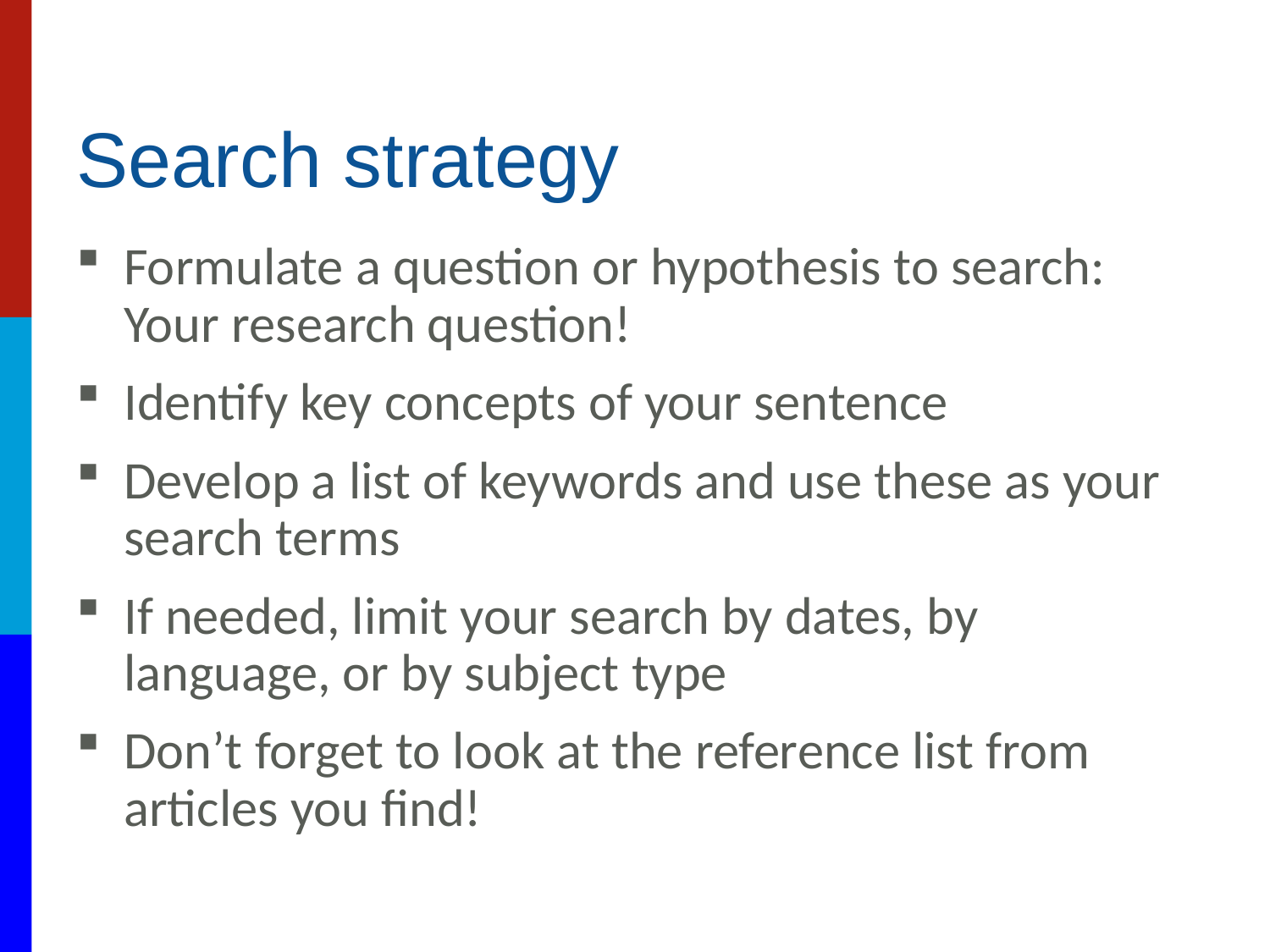

# Search strategy
Formulate a question or hypothesis to search:
Your research question!
Identify key concepts of your sentence
Develop a list of keywords and use these as your search terms
If needed, limit your search by dates, by language, or by subject type
Don’t forget to look at the reference list from articles you find!